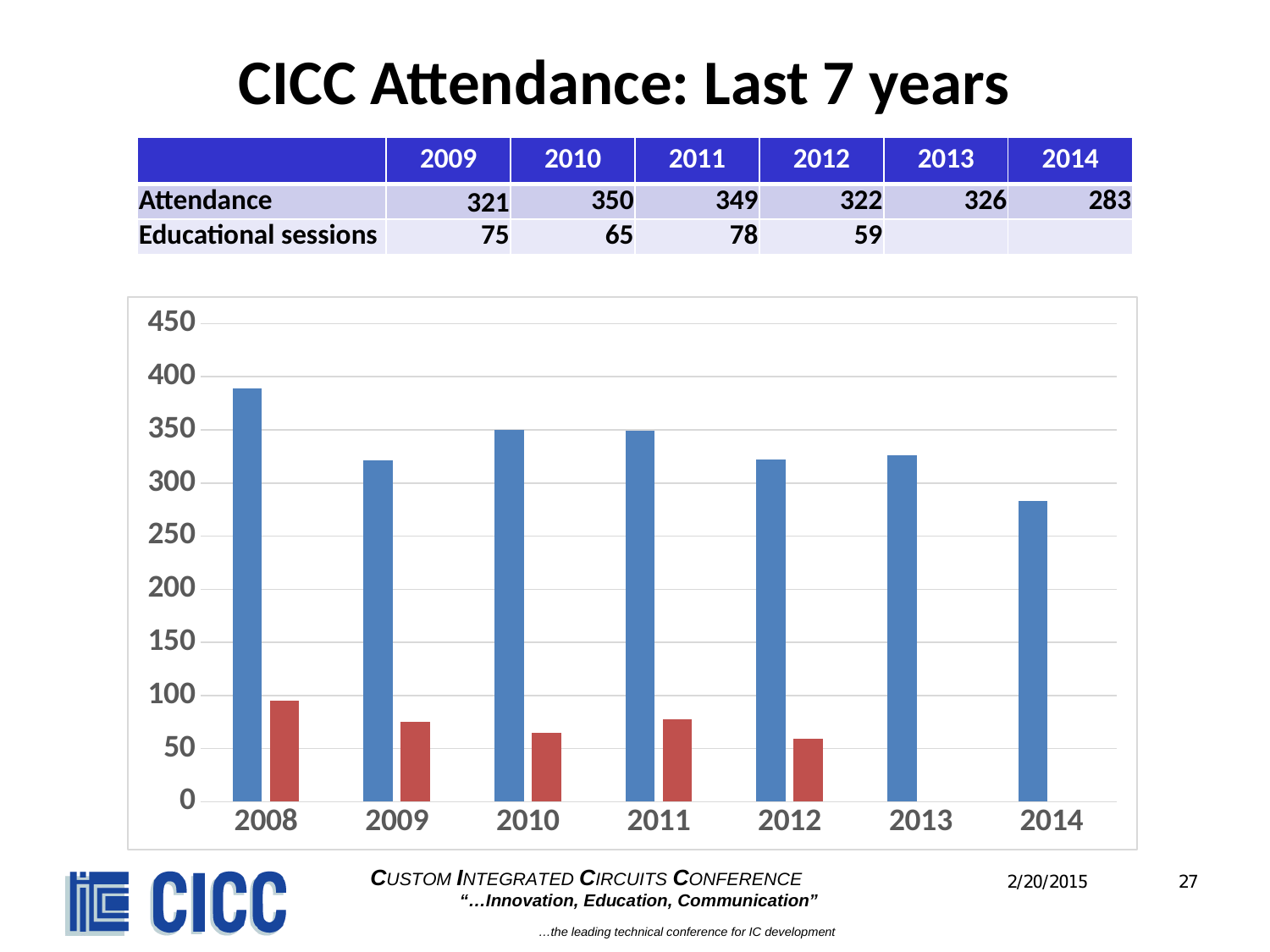

# CICC Attendance: Last 7 years
|  | 2009 | 2010 | 2011 | 2012 | 2013 | 2014 |
| --- | --- | --- | --- | --- | --- | --- |
| Attendance | 321 | 350 | 349 | 322 | 326 | 283 |
| Educational sessions | 75 | 65 | 78 | 59 |  |  |
Session 4 - Wireless Transceivers in CMOS

### Chart

| Category |  |  |
|---|---|---|
| 2008 | 389.0 | 95.0 |
| 2009 | 321.0 | 75.0 |
| 2010 | 350.0 | 65.0 |
| 2011 | 349.0 | 78.0 |
| 2012 | 322.0 | 59.0 |
| 2013 | 326.0 | None |
| 2014 | 283.0 | None |